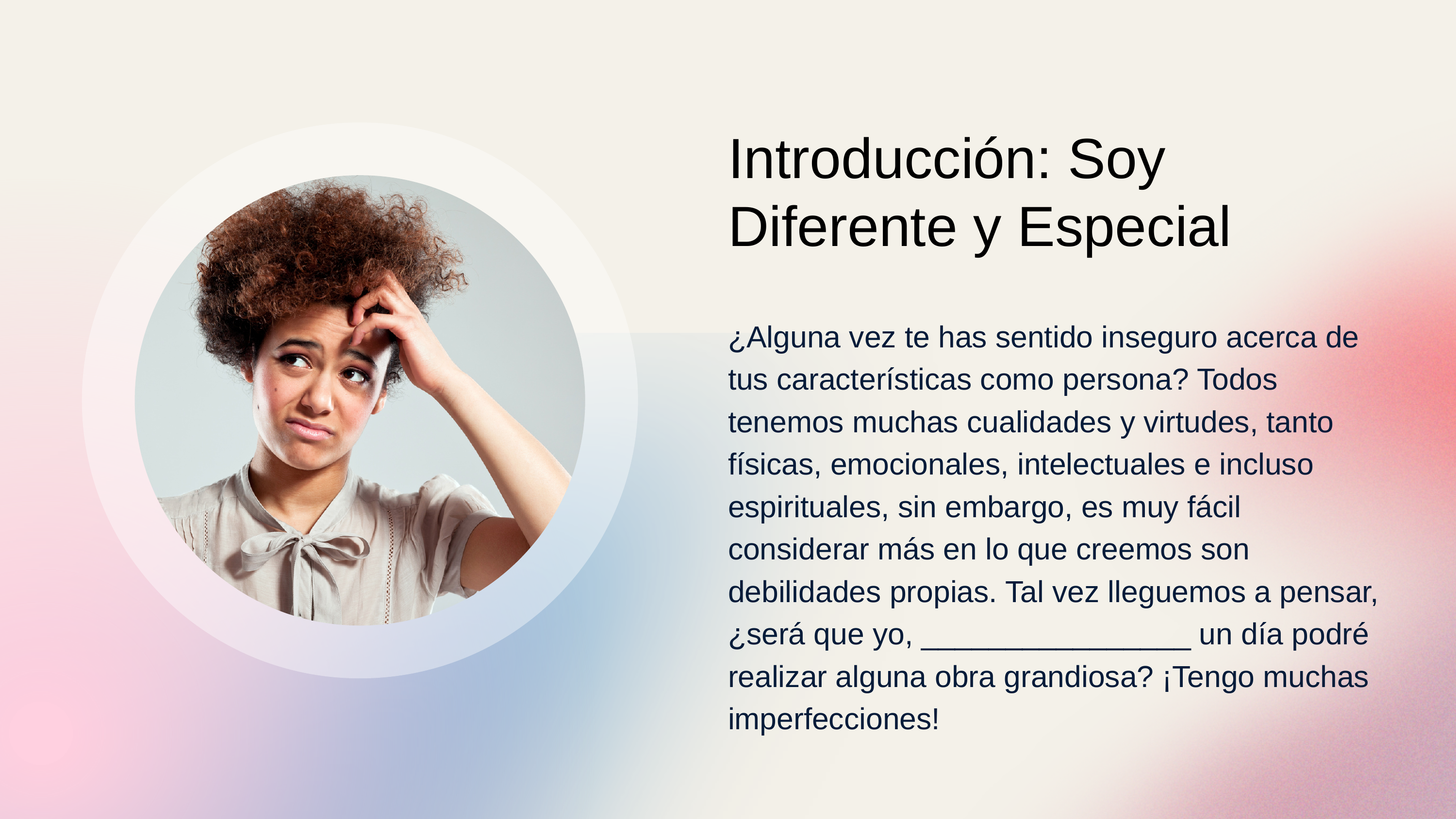

Introducción: Soy Diferente y Especial

¿Alguna vez te has sentido inseguro acerca de tus características como persona? Todos tenemos muchas cualidades y virtudes, tanto físicas, emocionales, intelectuales e incluso espirituales, sin embargo, es muy fácil considerar más en lo que creemos son debilidades propias. Tal vez lleguemos a pensar, ¿será que yo, ________________ un día podré realizar alguna obra grandiosa? ¡Tengo muchas imperfecciones!